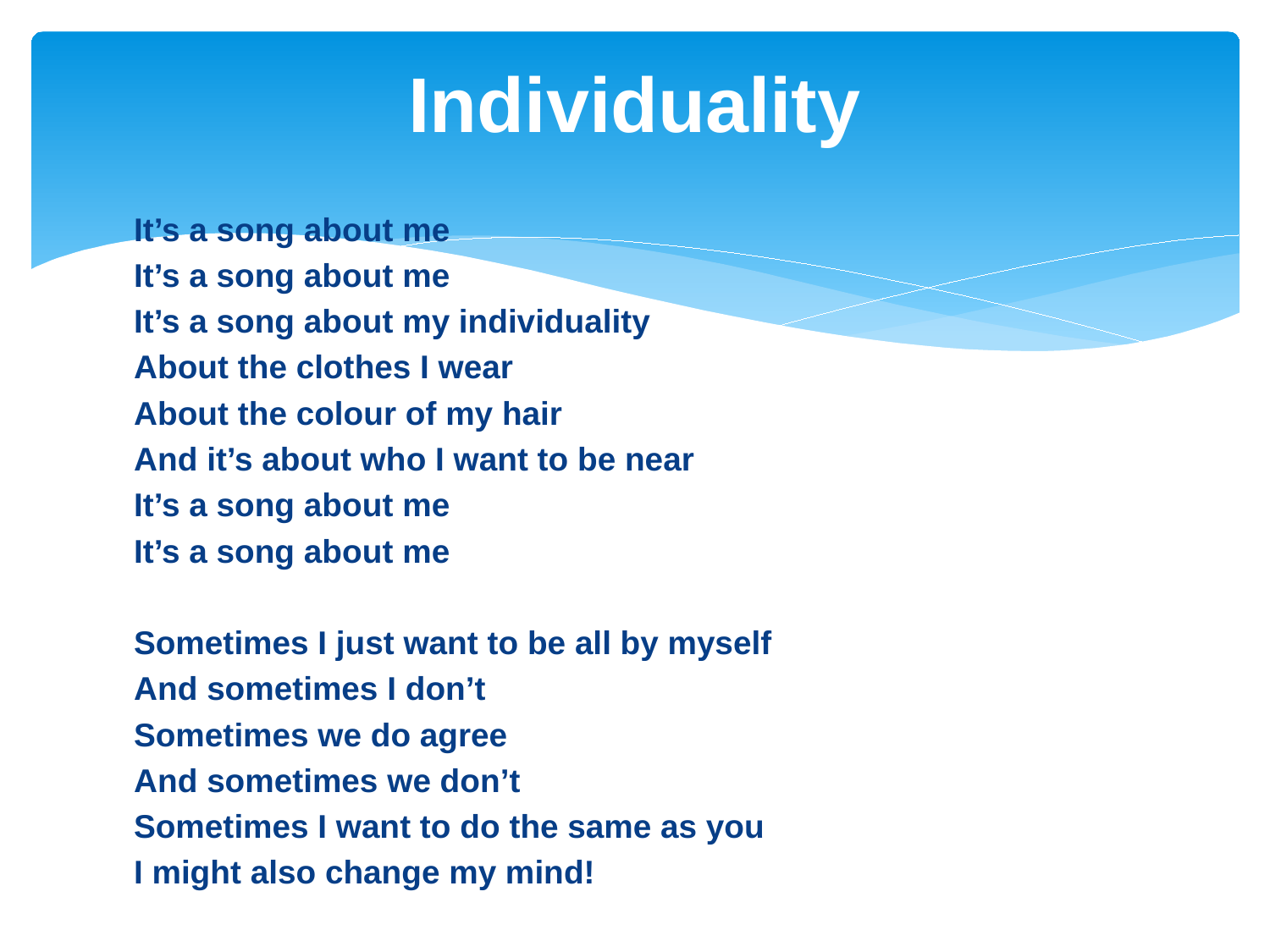

# Individuality

It’s a song about me
It’s a song about me
It’s a song about my individuality
About the clothes I wear
About the colour of my hair
And it’s about who I want to be near
It’s a song about me
It’s a song about me

Sometimes I just want to be all by myself
And sometimes I don’t
Sometimes we do agree
And sometimes we don’t
Sometimes I want to do the same as you
I might also change my mind!